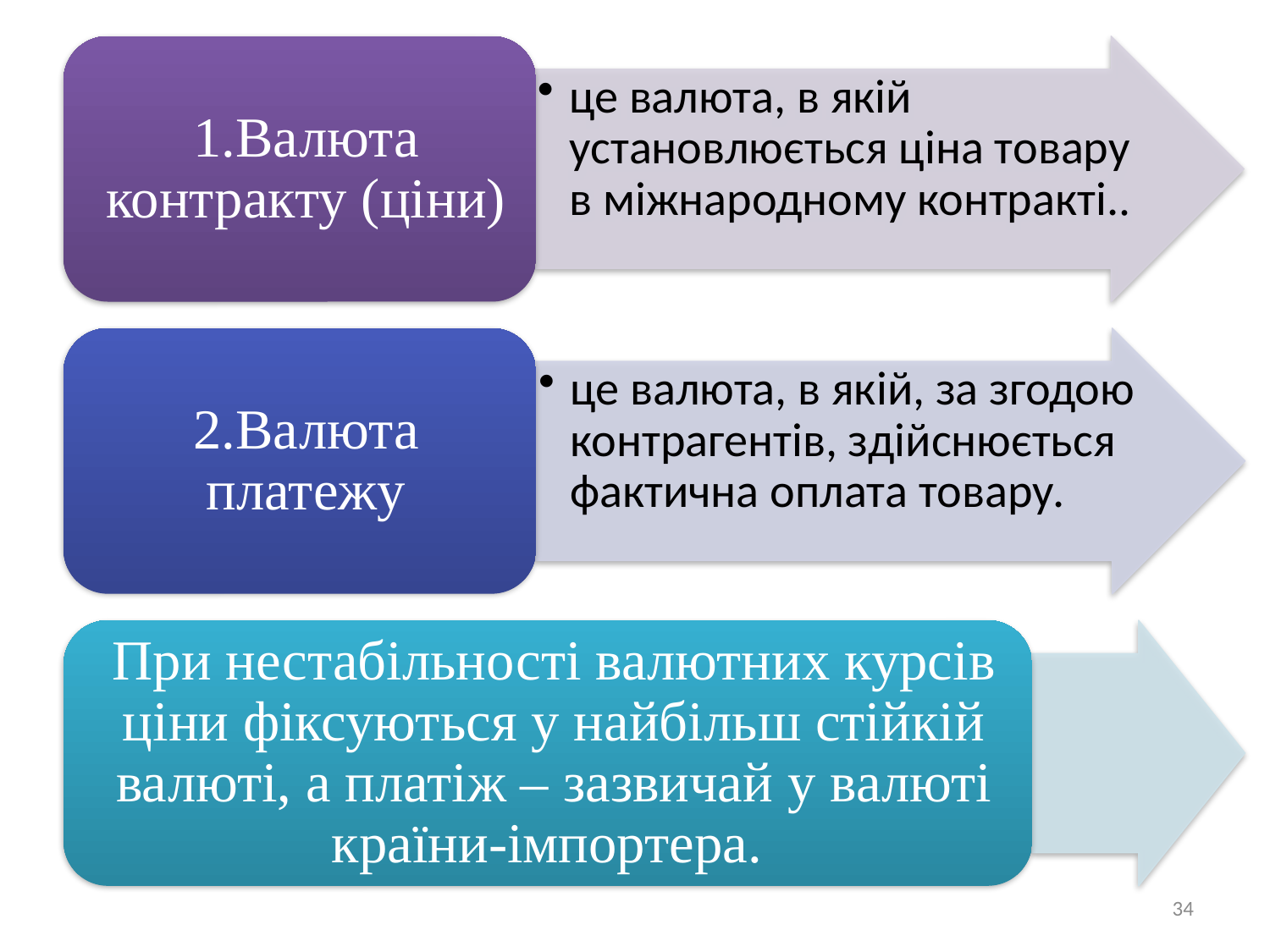

це валюта, в якій установлюється ціна товару в міжнародному контракті..
1.Валюта контракту (ціни)
це валюта, в якій, за згодою контрагентів, здійснюється фактична оплата товару.
2.Валюта платежу
При нестабільності валютних курсів ціни фіксуються у найбільш стійкій валюті, а платіж – зазвичай у валюті країни-імпортера.

34